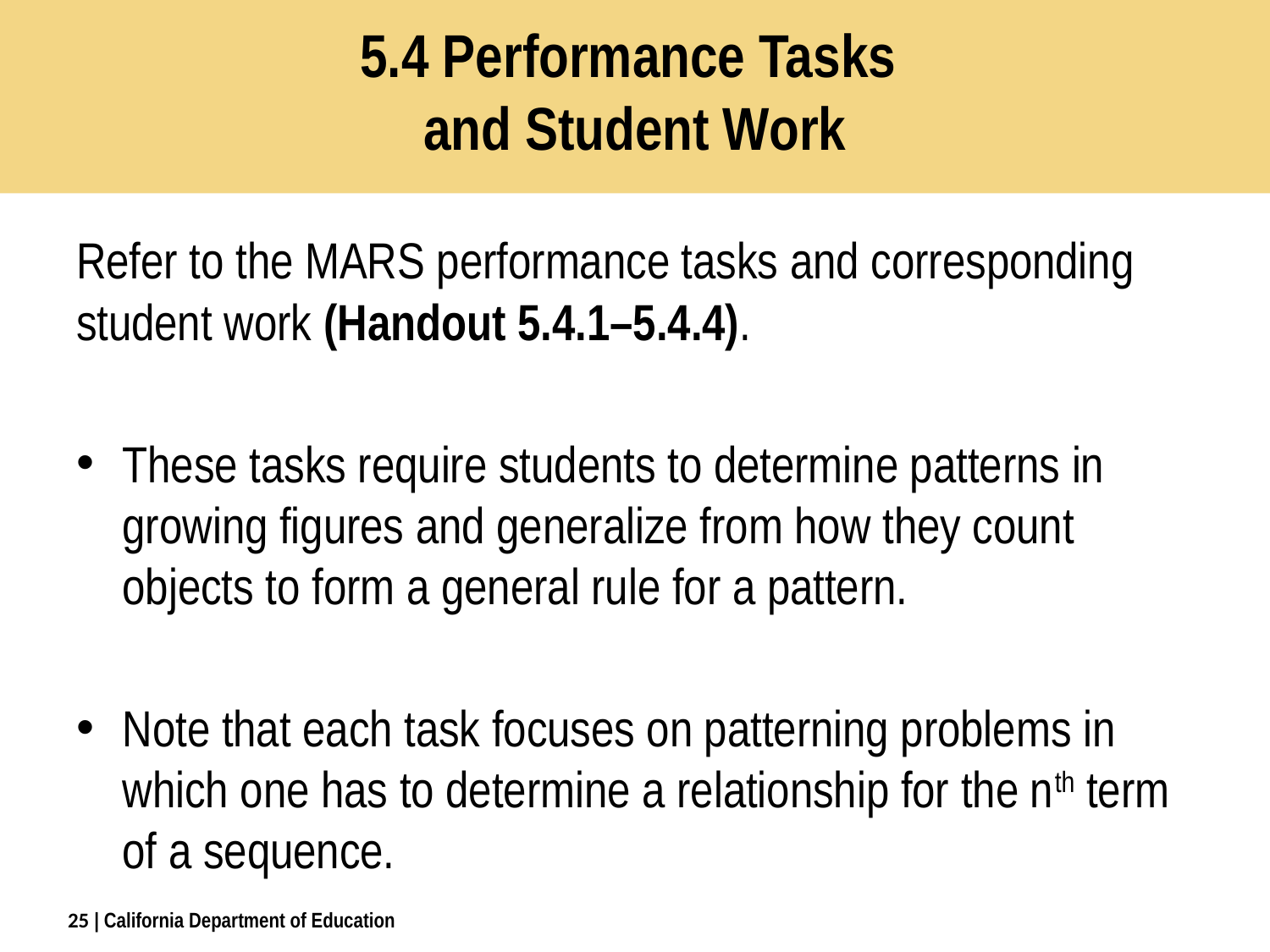

# 5.4 Performance Tasks and Student Work
Refer to the MARS performance tasks and corresponding student work (Handout 5.4.1–5.4.4).

These tasks require students to determine patterns in growing figures and generalize from how they count objects to form a general rule for a pattern.

Note that each task focuses on patterning problems in which one has to determine a relationship for the nth term of a sequence.

25
| California Department of Education